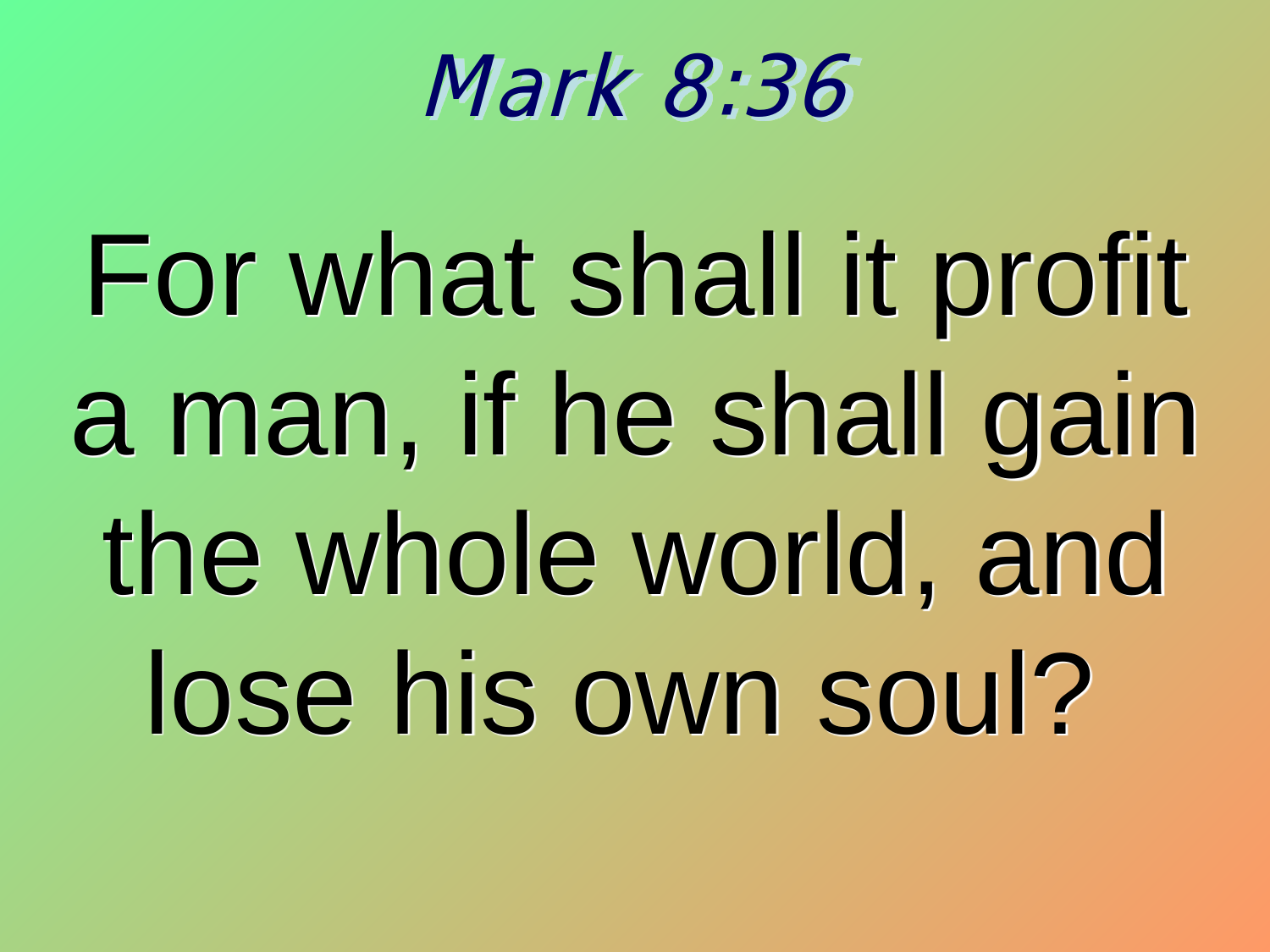

Mark 8:36
For what shall it profit a man, if he shall gain the whole world, and lose his own soul?